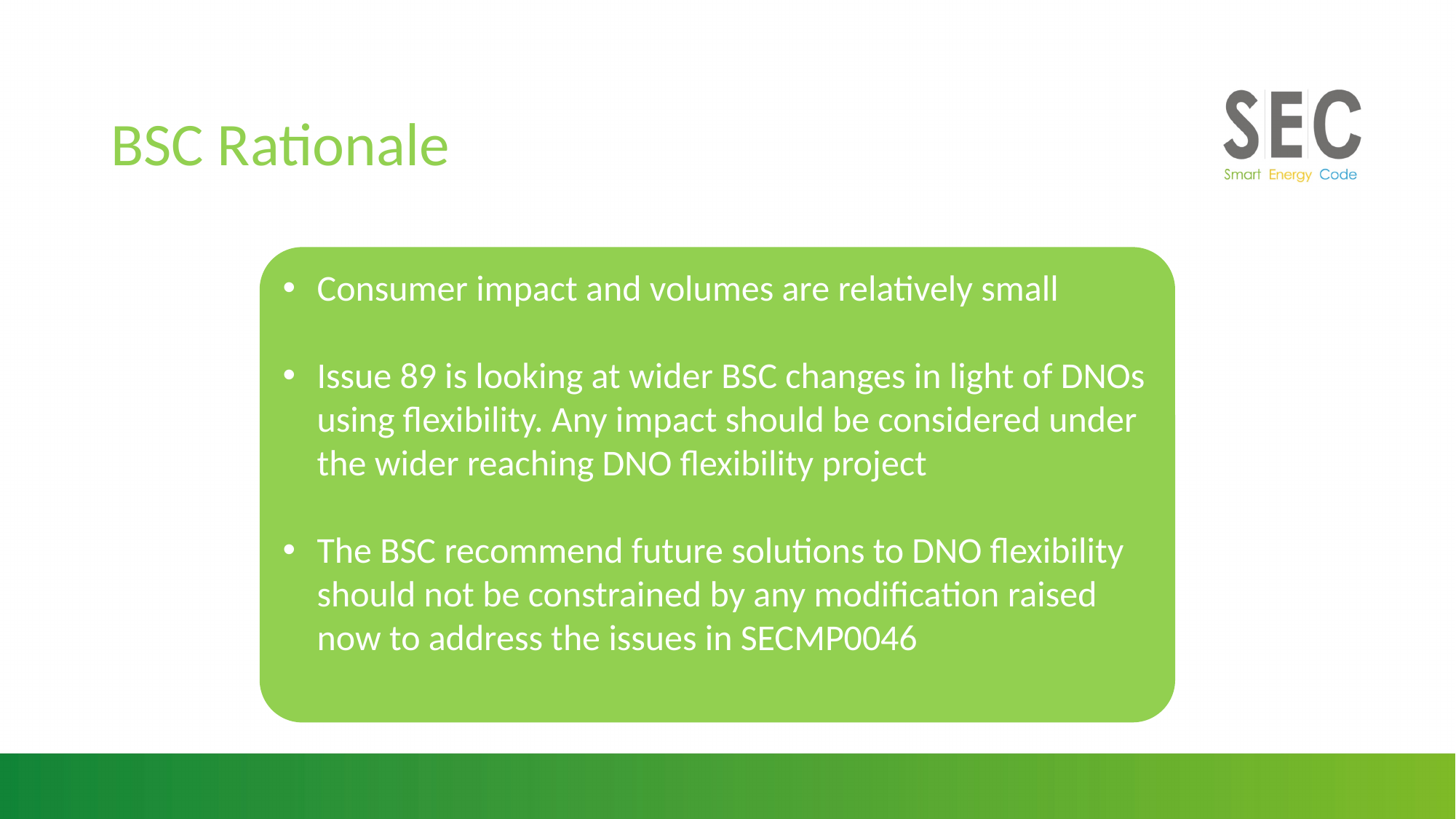

# BSC Rationale
Consumer impact and volumes are relatively small

Issue 89 is looking at wider BSC changes in light of DNOs using flexibility. Any impact should be considered under the wider reaching DNO flexibility project

The BSC recommend future solutions to DNO flexibility should not be constrained by any modification raised now to address the issues in SECMP0046